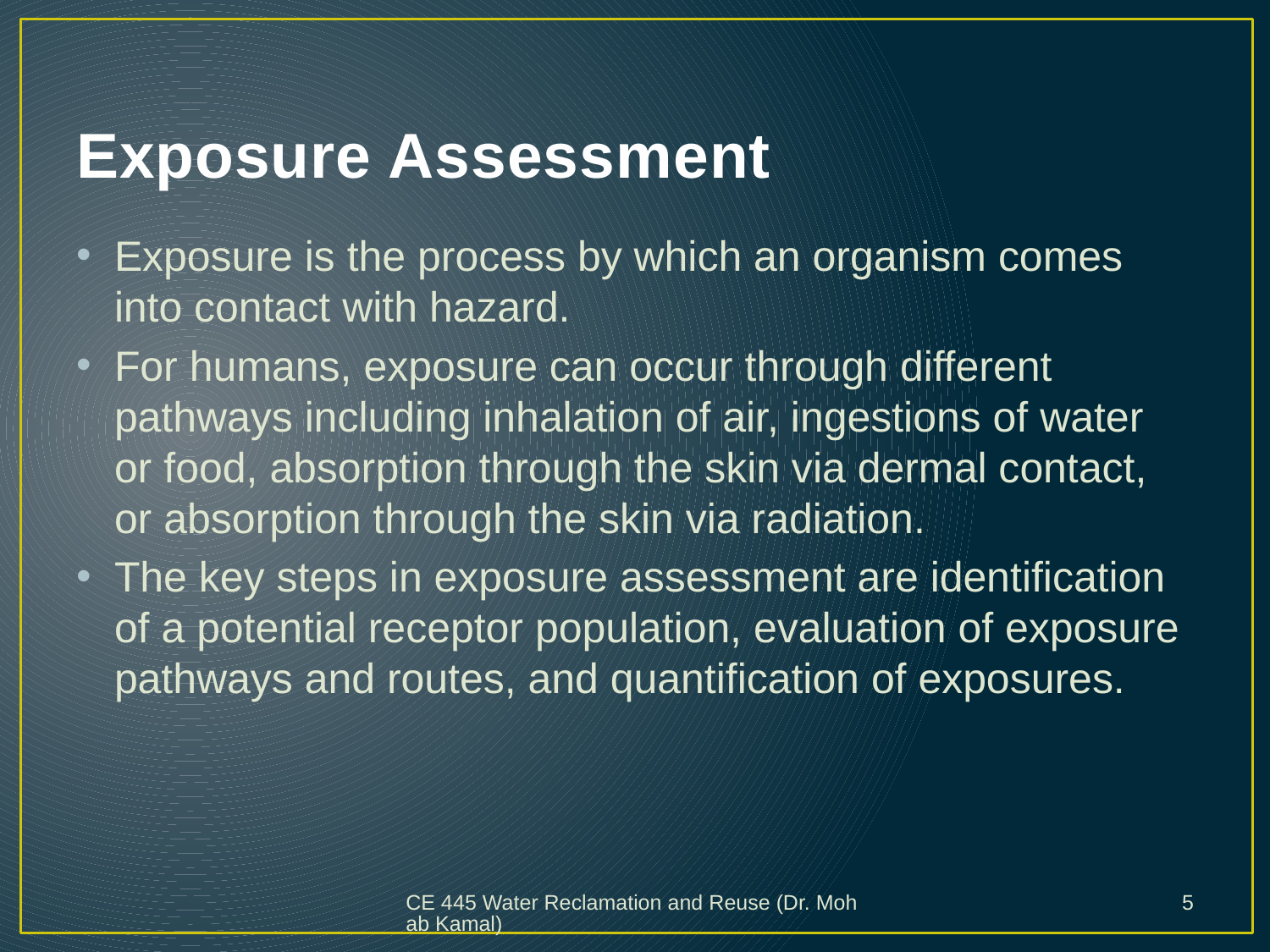

# Exposure Assessment
Exposure is the process by which an organism comes into contact with hazard.
For humans, exposure can occur through different pathways including inhalation of air, ingestions of water or food, absorption through the skin via dermal contact, or absorption through the skin via radiation.
The key steps in exposure assessment are identification of a potential receptor population, evaluation of exposure pathways and routes, and quantification of exposures.
CE 445 Water Reclamation and Reuse (Dr. Mohab Kamal)
5